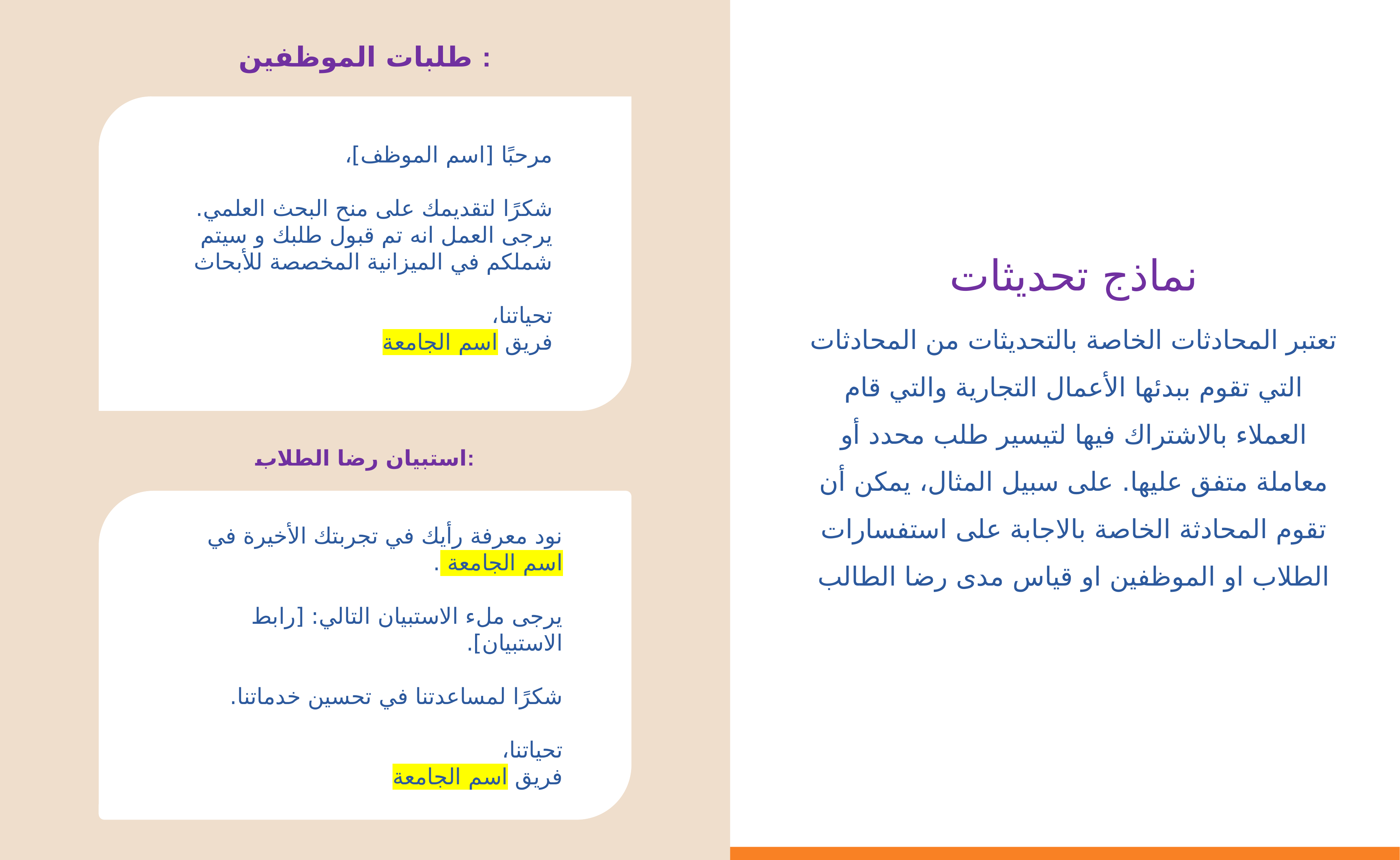

طلبات الموظفين :

مرحبًا [اسم الموظف]،

شكرًا لتقديمك على منح البحث العلمي. يرجى العمل انه تم قبول طلبك و سيتم شملكم في الميزانية المخصصة للأبحاث

تحياتنا،
فريق اسم الجامعة
نماذج تحديثات
تعتبر المحادثات الخاصة بالتحديثات من المحادثات التي تقوم ببدئها الأعمال التجارية والتي قام العملاء بالاشتراك فيها لتيسير طلب محدد أو معاملة متفق عليها. على سبيل المثال، يمكن أن تقوم المحادثة الخاصة بالاجابة على استفسارات الطلاب او الموظفين او قياس مدى رضا الطالب
استبيان رضا الطلاب:

نود معرفة رأيك في تجربتك الأخيرة في اسم الجامعة .

يرجى ملء الاستبيان التالي: [رابط الاستبيان].

شكرًا لمساعدتنا في تحسين خدماتنا.

تحياتنا،
فريق اسم الجامعة